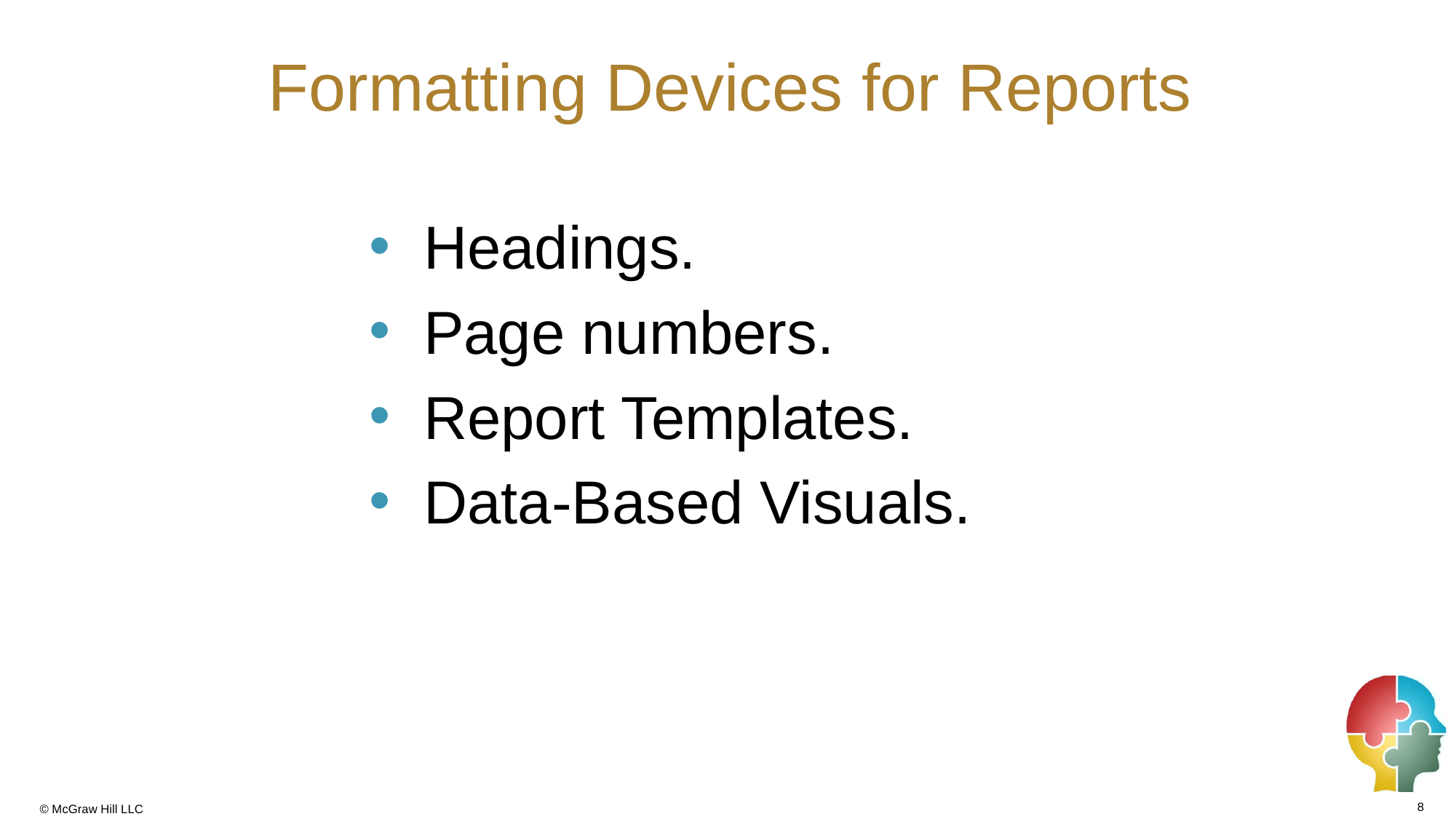

# Formatting Devices for Reports
Headings.
Page numbers.
Report Templates.
Data-Based Visuals.
8